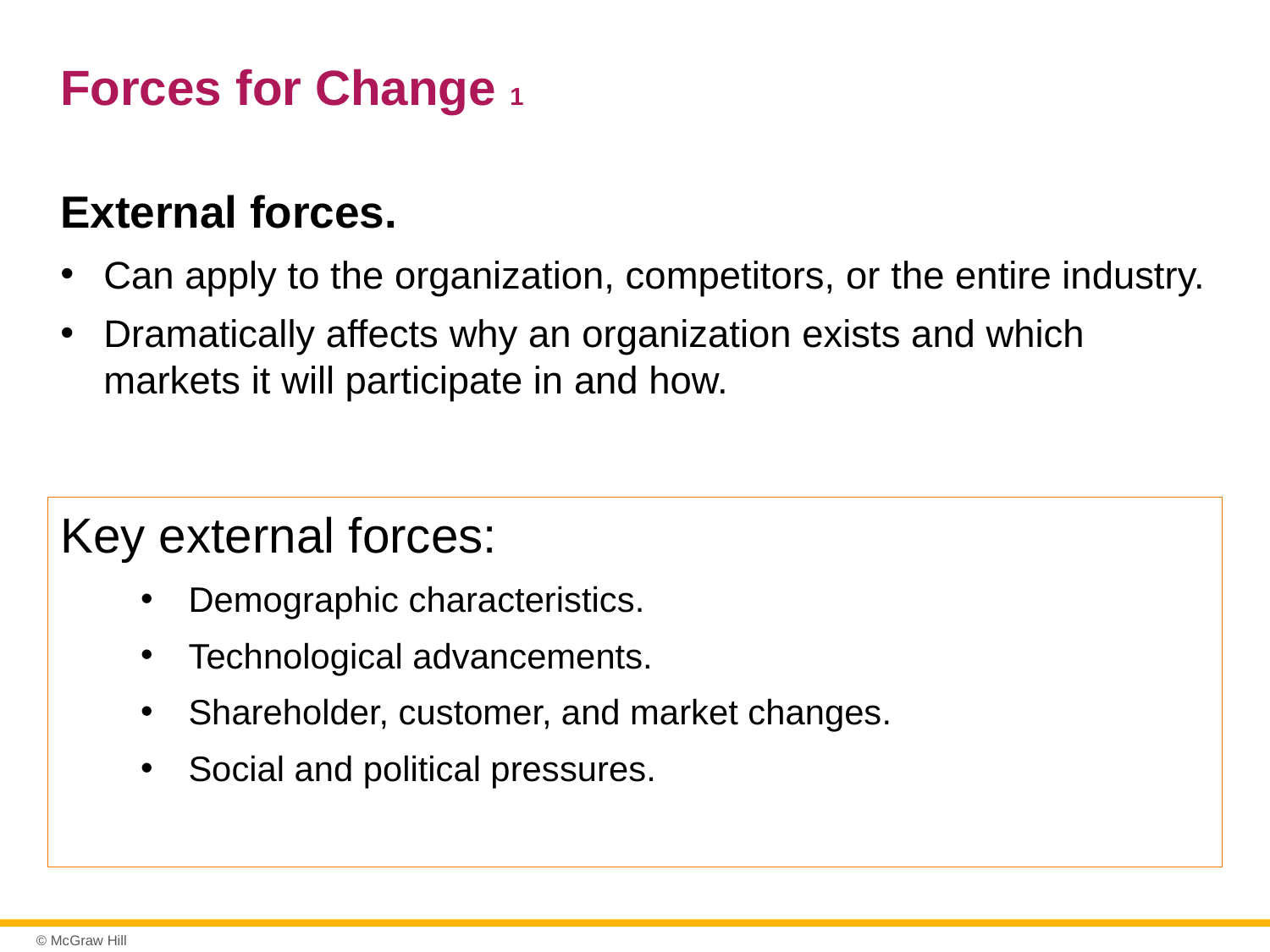

# Forces for Change 1
External forces.
Can apply to the organization, competitors, or the entire industry.
Dramatically affects why an organization exists and which markets it will participate in and how.

Key external forces:
Demographic characteristics.
Technological advancements.
Shareholder, customer, and market changes.
Social and political pressures.